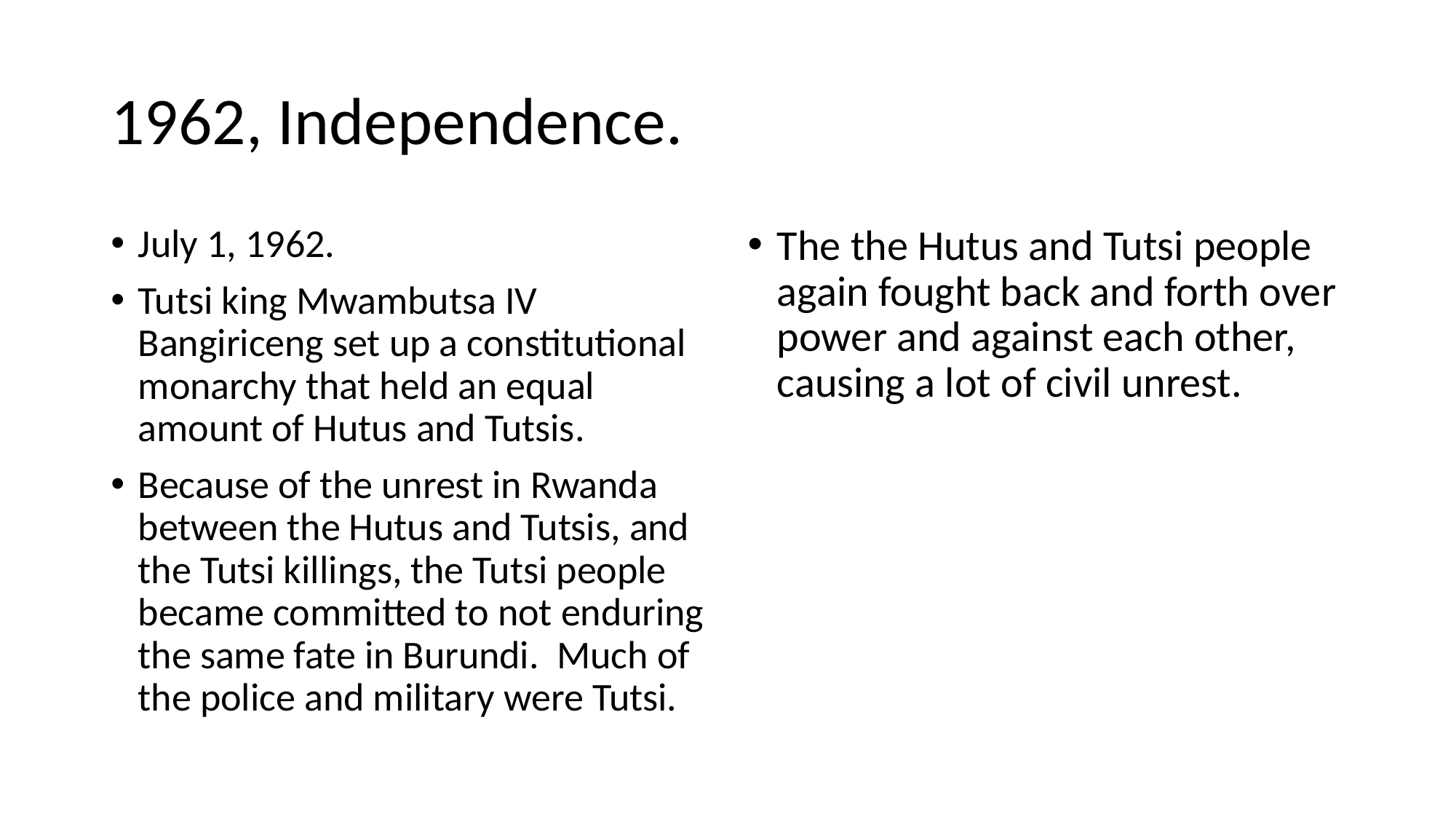

# 1962, Independence.
July 1, 1962.
Tutsi king Mwambutsa IV Bangiriceng set up a constitutional monarchy that held an equal amount of Hutus and Tutsis.
Because of the unrest in Rwanda between the Hutus and Tutsis, and the Tutsi killings, the Tutsi people became committed to not enduring the same fate in Burundi.  Much of the police and military were Tutsi.
The the Hutus and Tutsi people again fought back and forth over power and against each other, causing a lot of civil unrest.